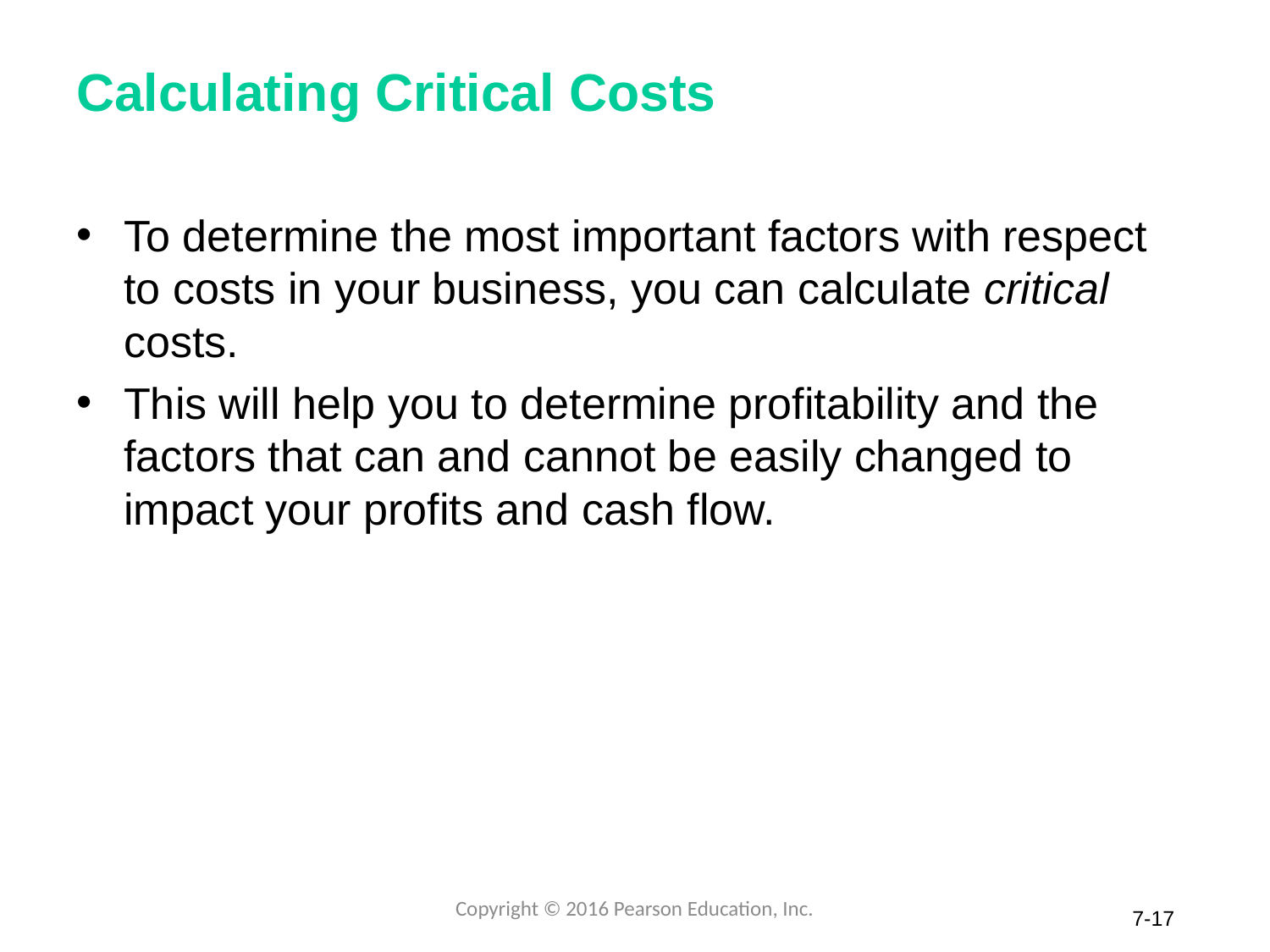

# Calculating Critical Costs
To determine the most important factors with respect to costs in your business, you can calculate critical costs.
This will help you to determine profitability and the factors that can and cannot be easily changed to impact your profits and cash flow.
Copyright © 2016 Pearson Education, Inc.